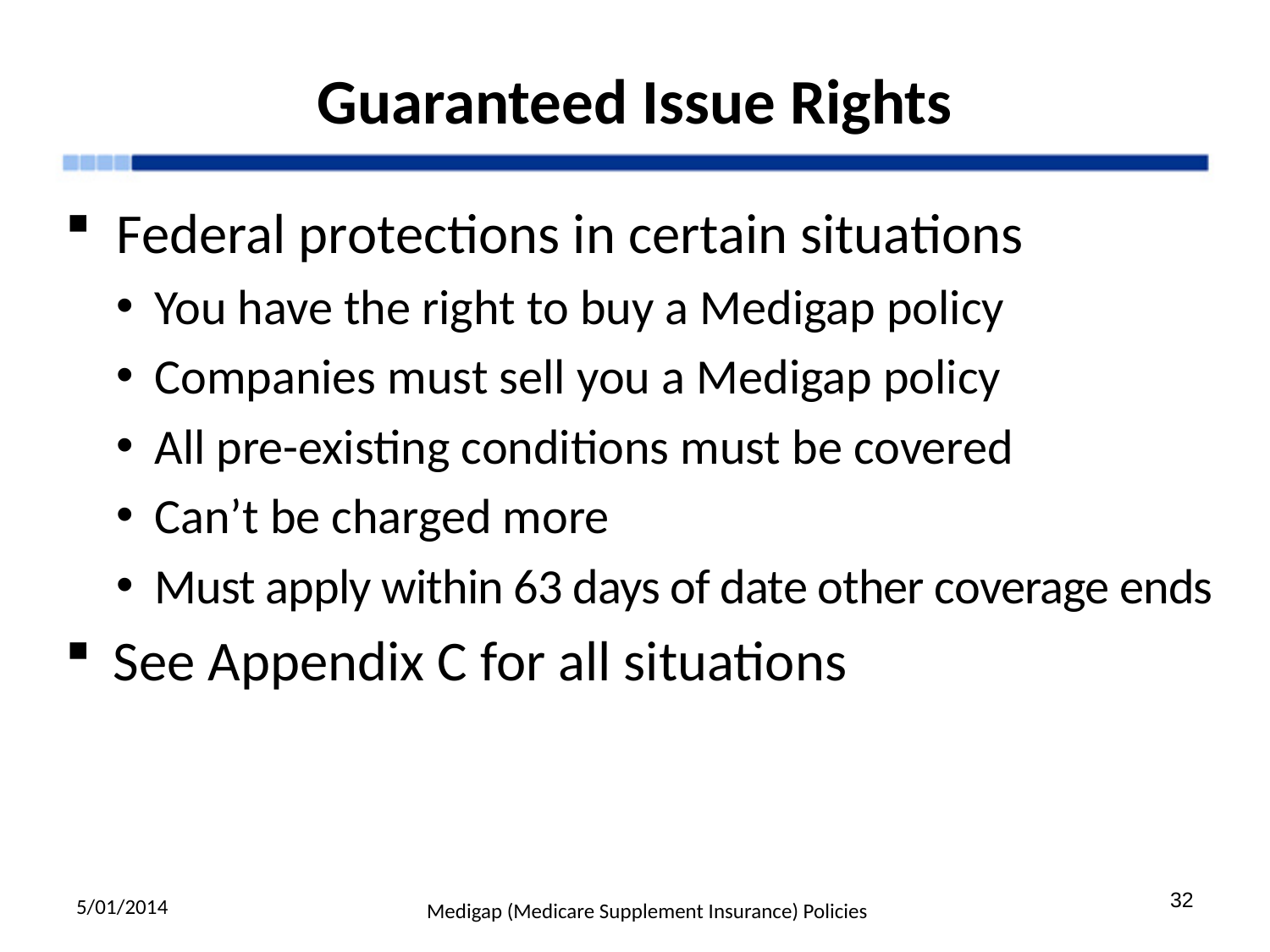

# Guaranteed Issue Rights
Federal protections in certain situations
You have the right to buy a Medigap policy
Companies must sell you a Medigap policy
All pre-existing conditions must be covered
Can’t be charged more
Must apply within 63 days of date other coverage ends
See Appendix C for all situations

5/01/2014
32
Medigap (Medicare Supplement Insurance) Policies